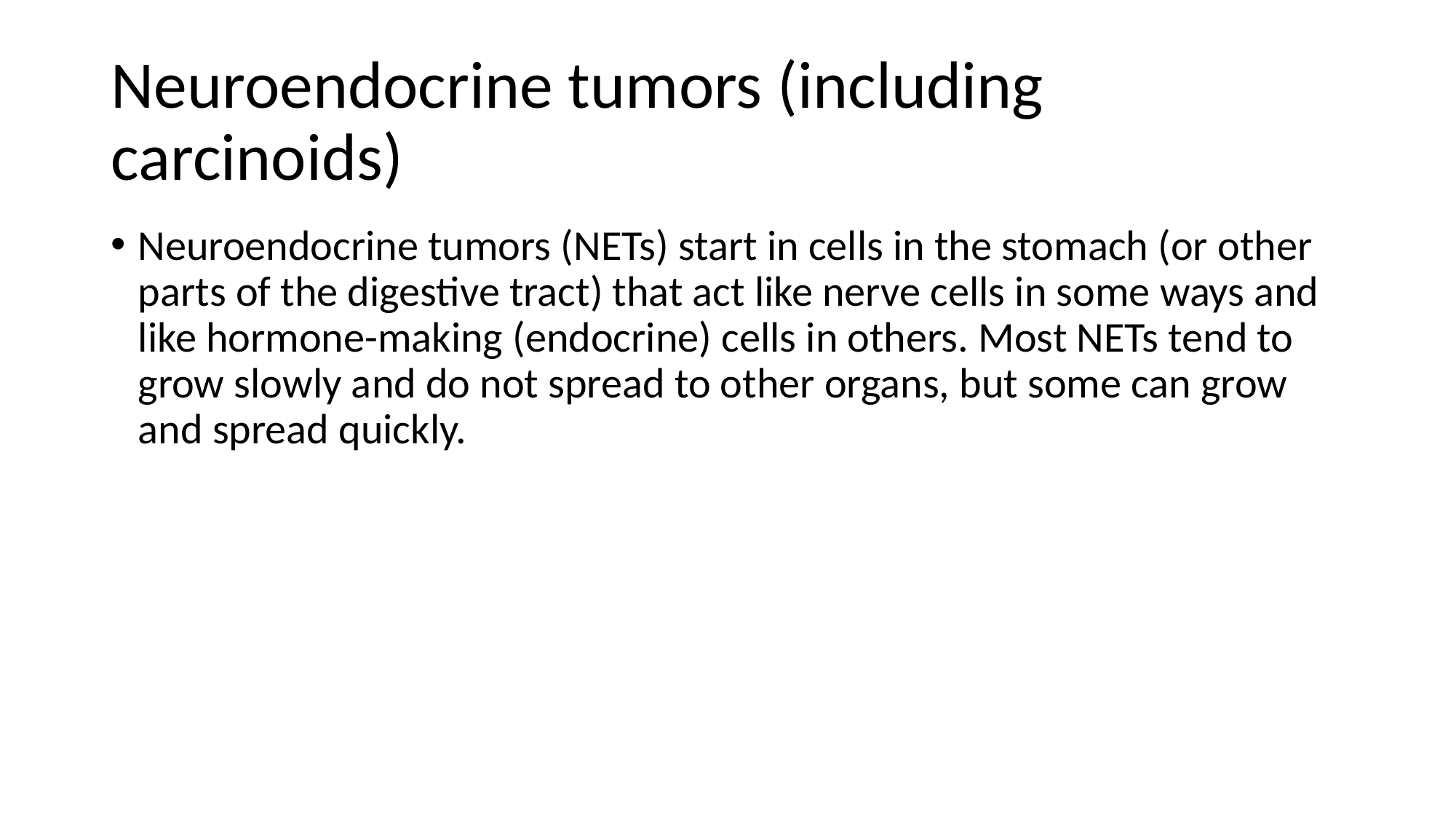

# Neuroendocrine tumors (including carcinoids)
Neuroendocrine tumors (NETs) start in cells in the stomach (or other parts of the digestive tract) that act like nerve cells in some ways and like hormone-making (endocrine) cells in others. Most NETs tend to grow slowly and do not spread to other organs, but some can grow and spread quickly.